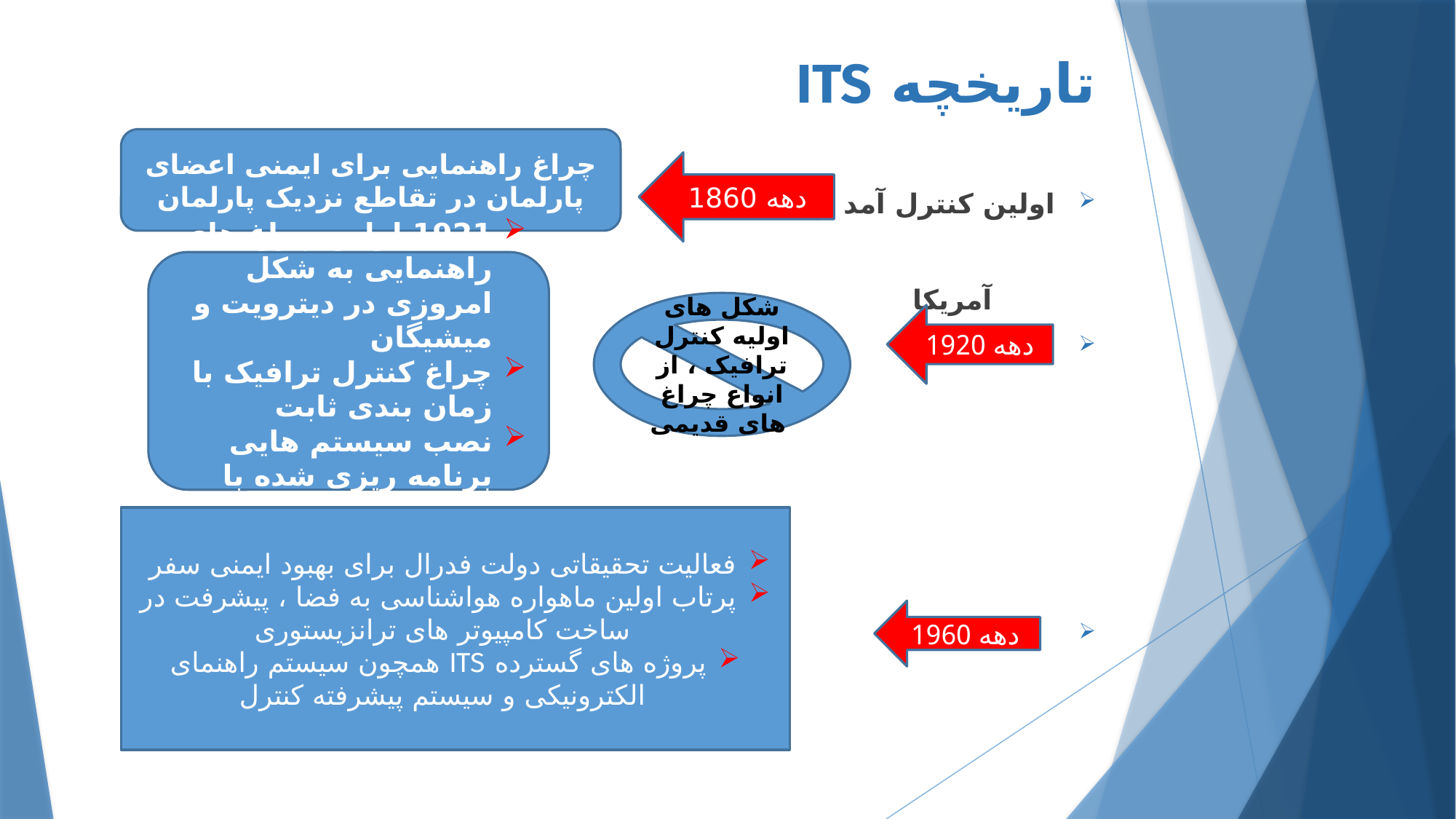

# تاریخچه ITS

                                                      لندن
اولین کنترل آمد و شد

           آمریکا

چراغ راهنمایی برای ایمنی اعضای پارلمان در تقاطع نزدیک پارلمان
دهه 1860
1921 اولین چراغ های راهنمایی به شکل امروزی در دیترویت و میشیگان
چراغ کنترل ترافیک با زمان بندی ثابت
نصب سیستم هایی  برنامه ریزی شده با رایانه
شکل های اولیه کنترل ترافیک ، از انواع چراغ های قدیمی
دهه 1920
فعالیت تحقیقاتی دولت فدرال برای بهبود ایمنی سفر
پرتاب اولین ماهواره هواشناسی به فضا ، پیشرفت در ساخت کامپیوتر های ترانزیستوری
پروژه های گسترده ITS همچون سیستم راهنمای الکترونیکی و سیستم پیشرفته کنترل
دهه 1960